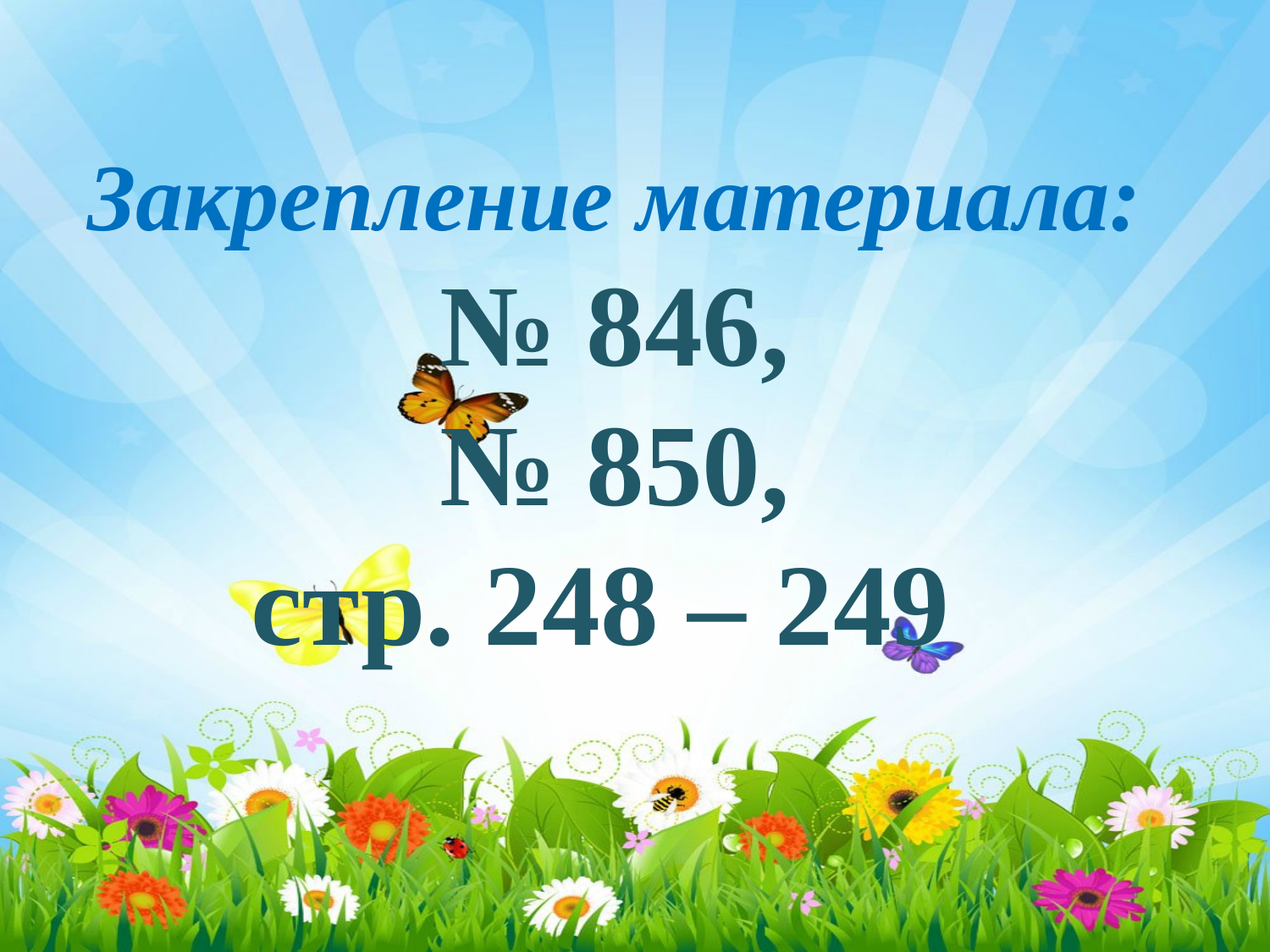

Закрепление материала:
№ 846,
№ 850,
стр. 248 – 249